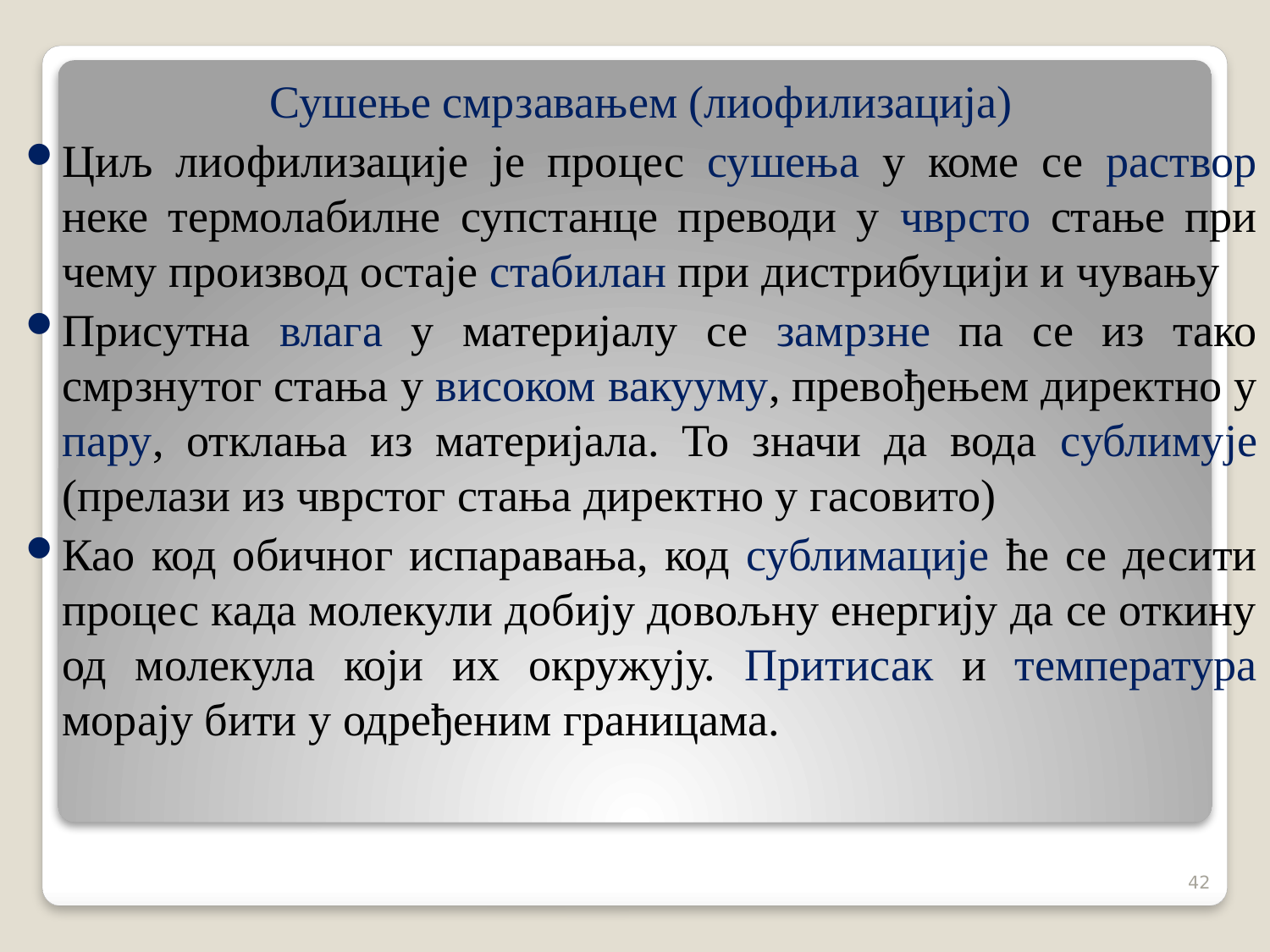

Сушење смрзавањем (лиофилизација)
Циљ лиофилизације је процес сушења у коме се раствор неке термолабилне супстанце преводи у чврсто стање при чему производ остаје стабилан при дистрибуцији и чувању
Присутна влага у материјалу се замрзне па се из тако смрзнутог стања у високом вакууму, превођењем директно у пару, отклања из материјала. То значи да вода сублимује (прелази из чврстог стања директно у гасовито)
Као код обичног испаравања, код сублимације ће се десити процес када молекули добију довољну енергију да се откину од молекула који их окружују. Притисак и температура морају бити у одређеним границама.
42